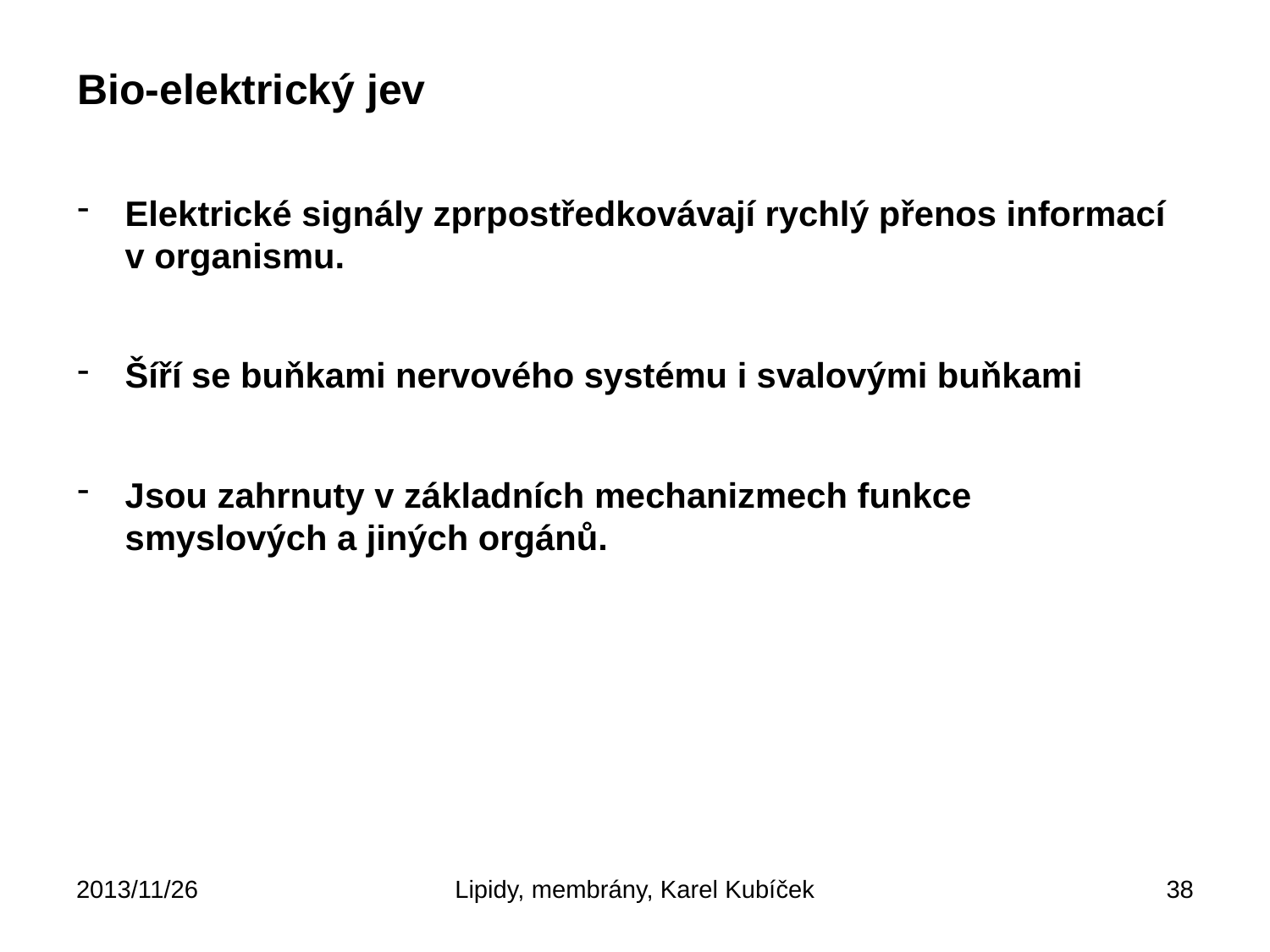

Bio-elektrický jev

Elektrické signály zprpostředkovávají rychlý přenos informací v organismu.

Šíří se buňkami nervového systému i svalovými buňkami

Jsou zahrnuty v základních mechanizmech funkce smyslových a jiných orgánů.
2013/11/26
Lipidy, membrány, Karel Kubíček
38